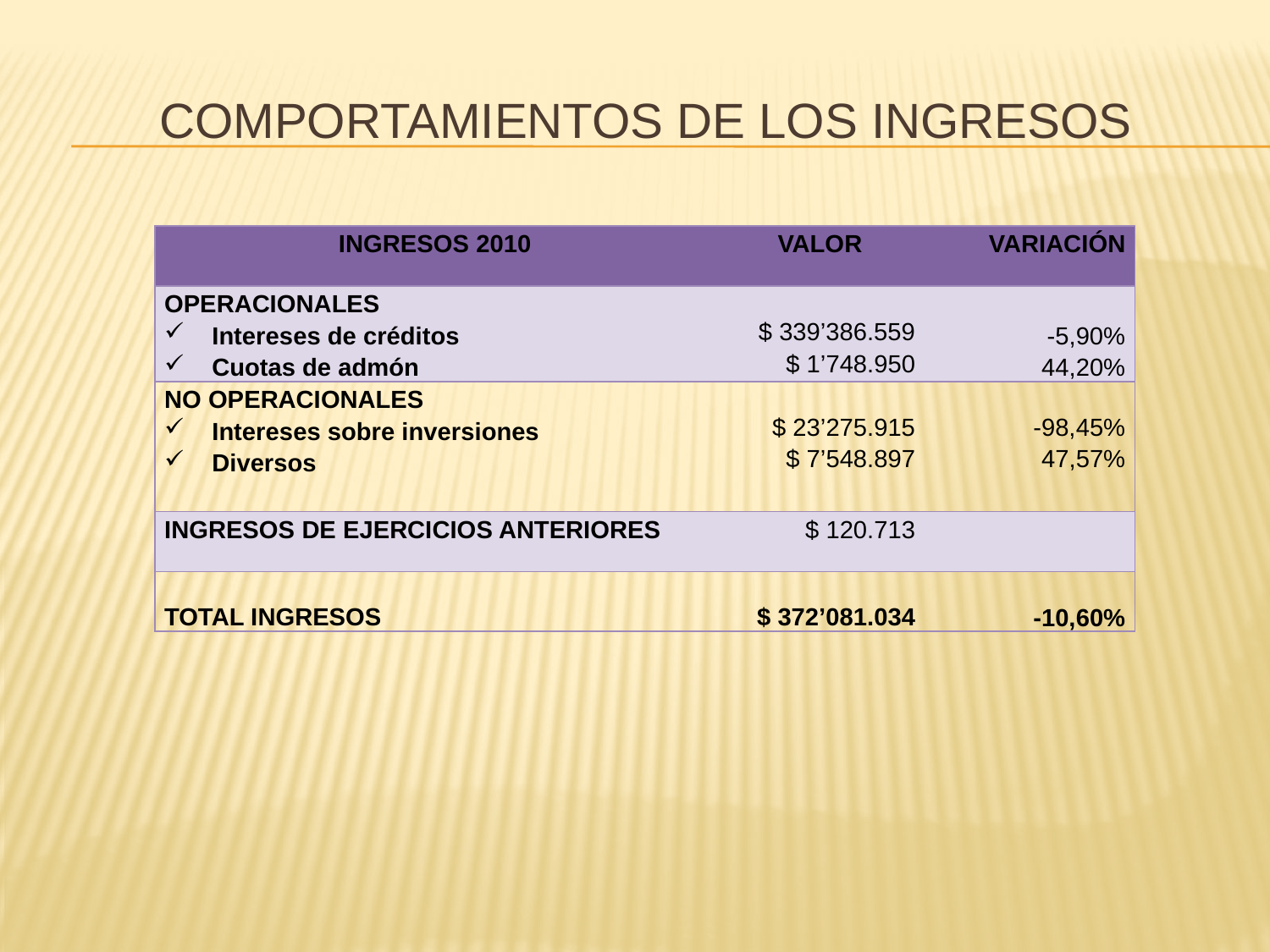

# COMPORTAMIENTOS DE LOS INGRESOS
| INGRESOS 2010 | VALOR | VARIACIÓN |
| --- | --- | --- |
| OPERACIONALES Intereses de créditos Cuotas de admón | $ 339’386.559 $ 1’748.950 | -5,90% 44,20% |
| NO OPERACIONALES Intereses sobre inversiones Diversos | $ 23’275.915 $ 7’548.897 | -98,45% 47,57% |
| INGRESOS DE EJERCICIOS ANTERIORES | $ 120.713 |  |
| TOTAL INGRESOS | $ 372’081.034 | -10,60% |